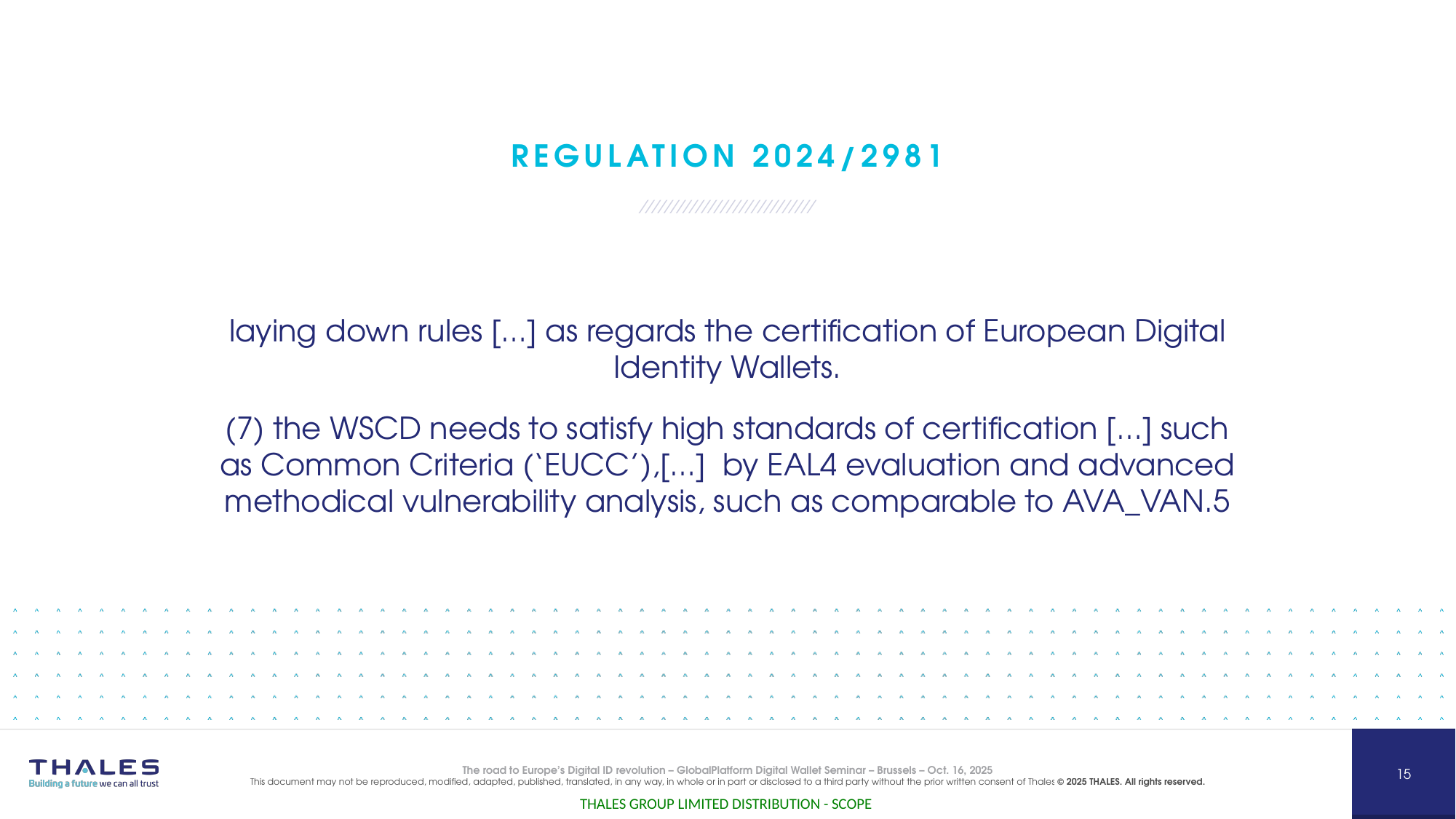

# REGULATION 2024/2981
laying down rules […] as regards the certification of European Digital Identity Wallets.
(7) the WSCD needs to satisfy high standards of certification […] such as Common Criteria (‘EUCC’),[…]  by EAL4 evaluation and advanced methodical vulnerability analysis, such as comparable to AVA_VAN.5